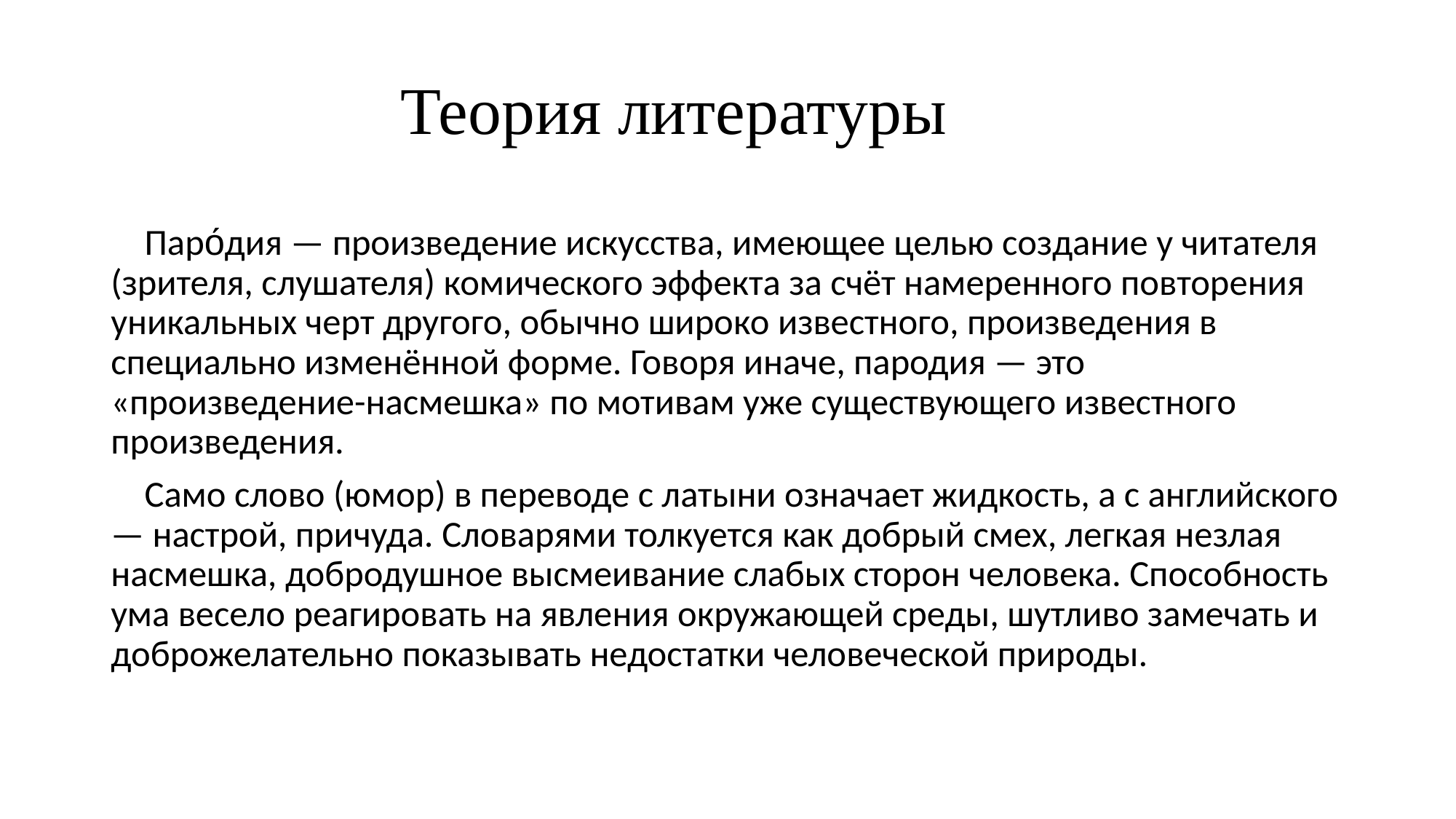

# Теория литературы
    Паро́дия — произведение искусства, имеющее целью создание у читателя (зрителя, слушателя) комического эффекта за счёт намеренного повторения уникальных черт другого, обычно широко известного, произведения в специально изменённой форме. Говоря иначе, пародия — это «произведение-насмешка» по мотивам уже существующего известного произведения.
    Само слово (юмор) в переводе с латыни означает жидкость, а с английского — настрой, причуда. Словарями толкуется как добрый смех, легкая незлая насмешка, добродушное высмеивание слабых сторон человека. Способность ума весело реагировать на явления окружающей среды, шутливо замечать и доброжелательно показывать недостатки человеческой природы.